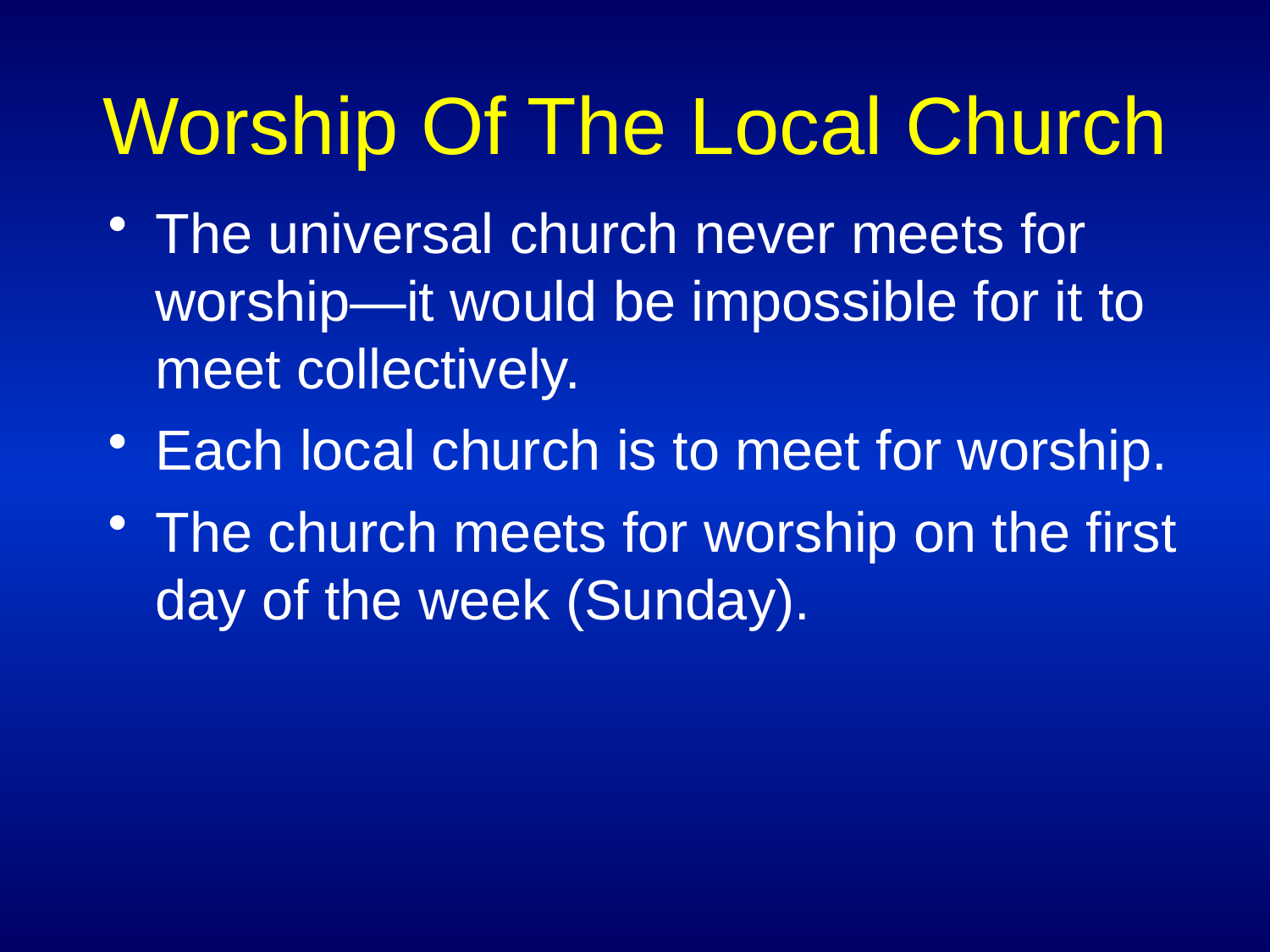

# Worship Of The Local Church
The universal church never meets for worship—it would be impossible for it to meet collectively.
Each local church is to meet for worship.
The church meets for worship on the first day of the week (Sunday).